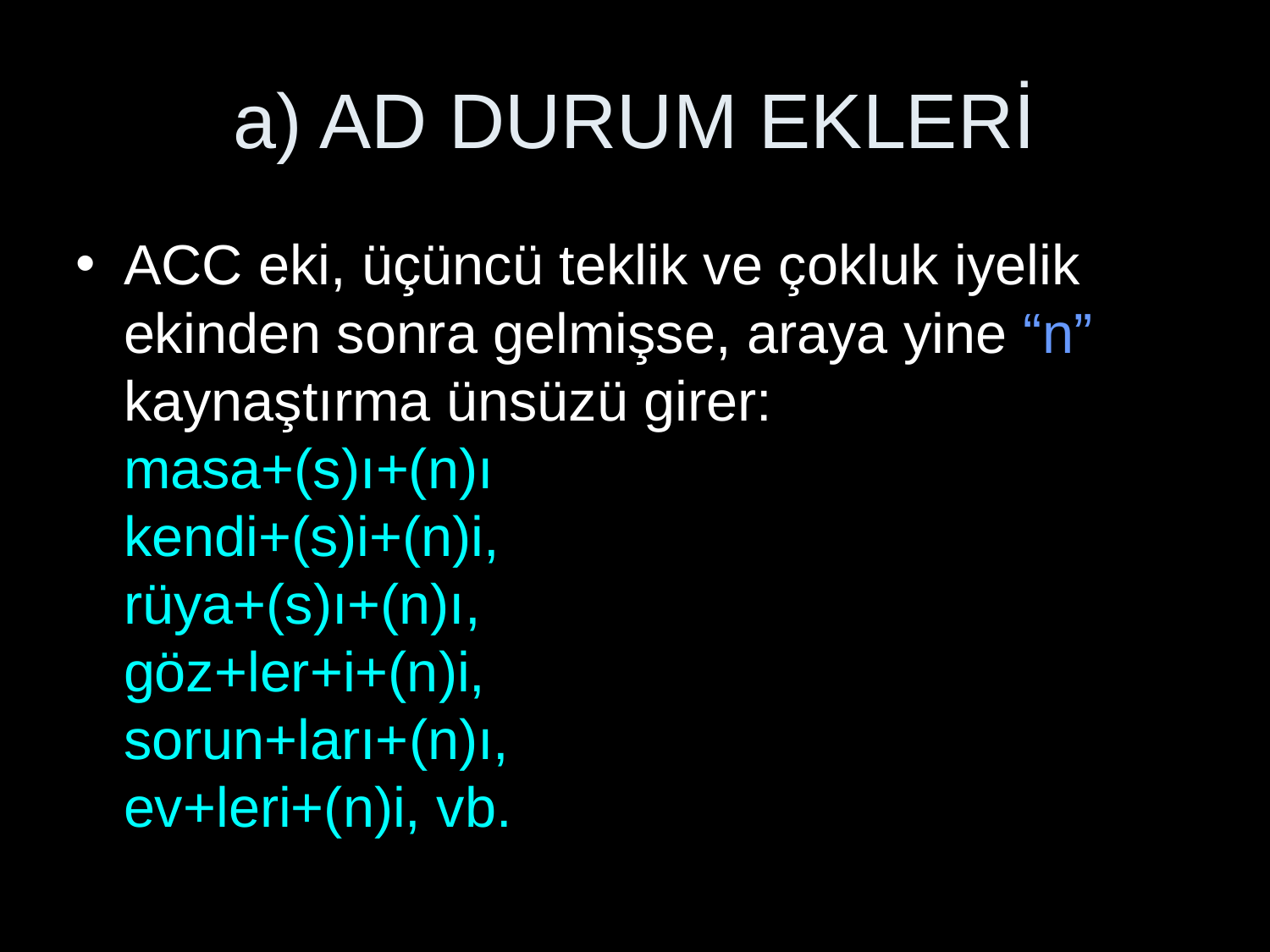

# a) AD DURUM EKLERİ
ACC eki, üçüncü teklik ve çokluk iyelik ekinden sonra gelmişse, araya yine “n” kaynaştırma ünsüzü girer:
masa+(s)ı+(n)ı
kendi+(s)i+(n)i,
rüya+(s)ı+(n)ı,
göz+ler+i+(n)i,
sorun+ları+(n)ı,
ev+leri+(n)i, vb.